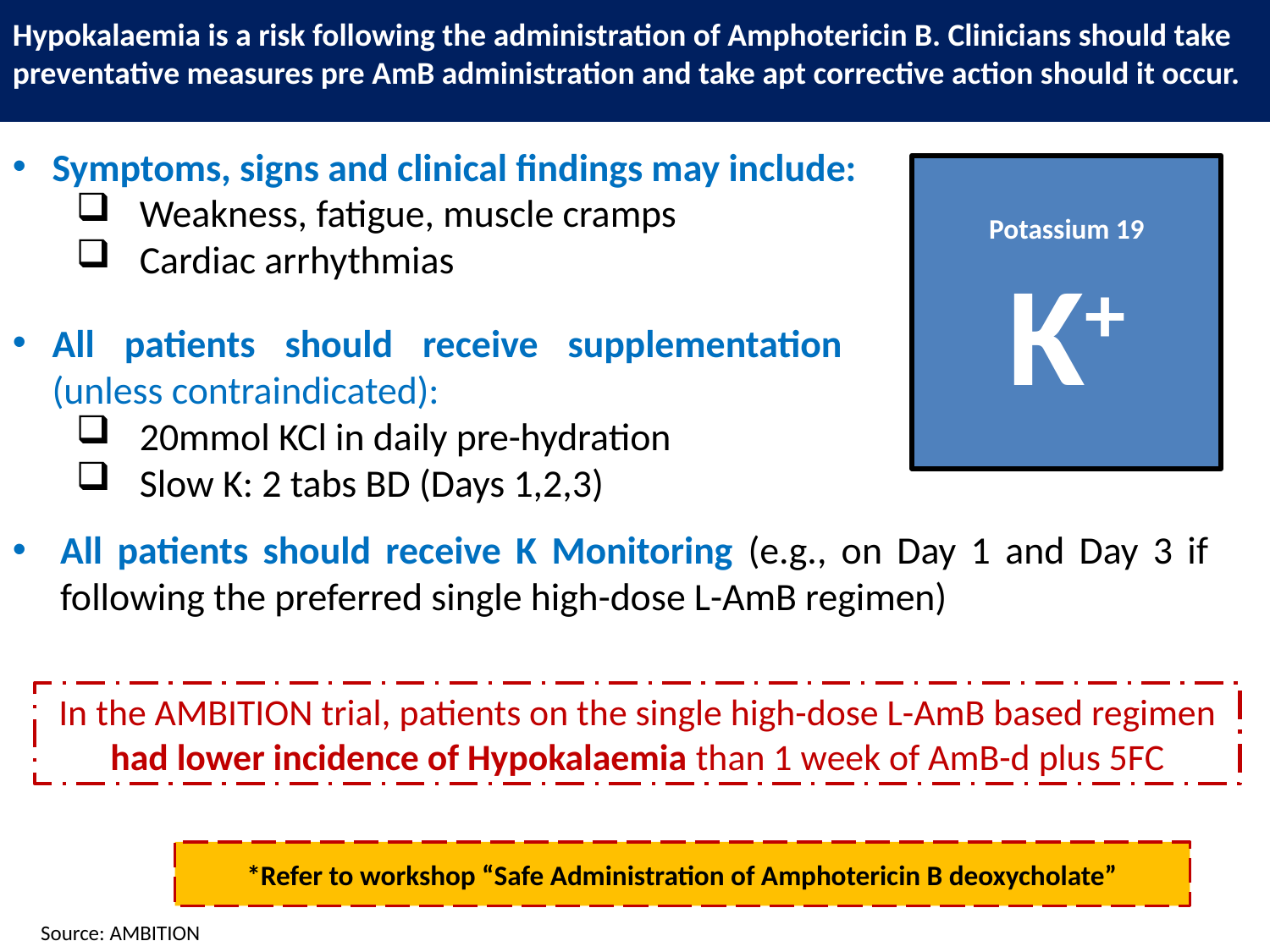

Hypokalaemia is a risk following the administration of Amphotericin B. Clinicians should take preventative measures pre AmB administration and take apt corrective action should it occur.
Symptoms, signs and clinical findings may include:
Weakness, fatigue, muscle cramps
Cardiac arrhythmias
Potassium 19
K+
All patients should receive supplementation (unless contraindicated):
20mmol KCl in daily pre-hydration
Slow K: 2 tabs BD (Days 1,2,3)
All patients should receive K Monitoring (e.g., on Day 1 and Day 3 if following the preferred single high-dose L-AmB regimen)
In the AMBITION trial, patients on the single high-dose L-AmB based regimen had lower incidence of Hypokalaemia than 1 week of AmB-d plus 5FC
*Refer to workshop “Safe Administration of Amphotericin B deoxycholate”
Source: AMBITION